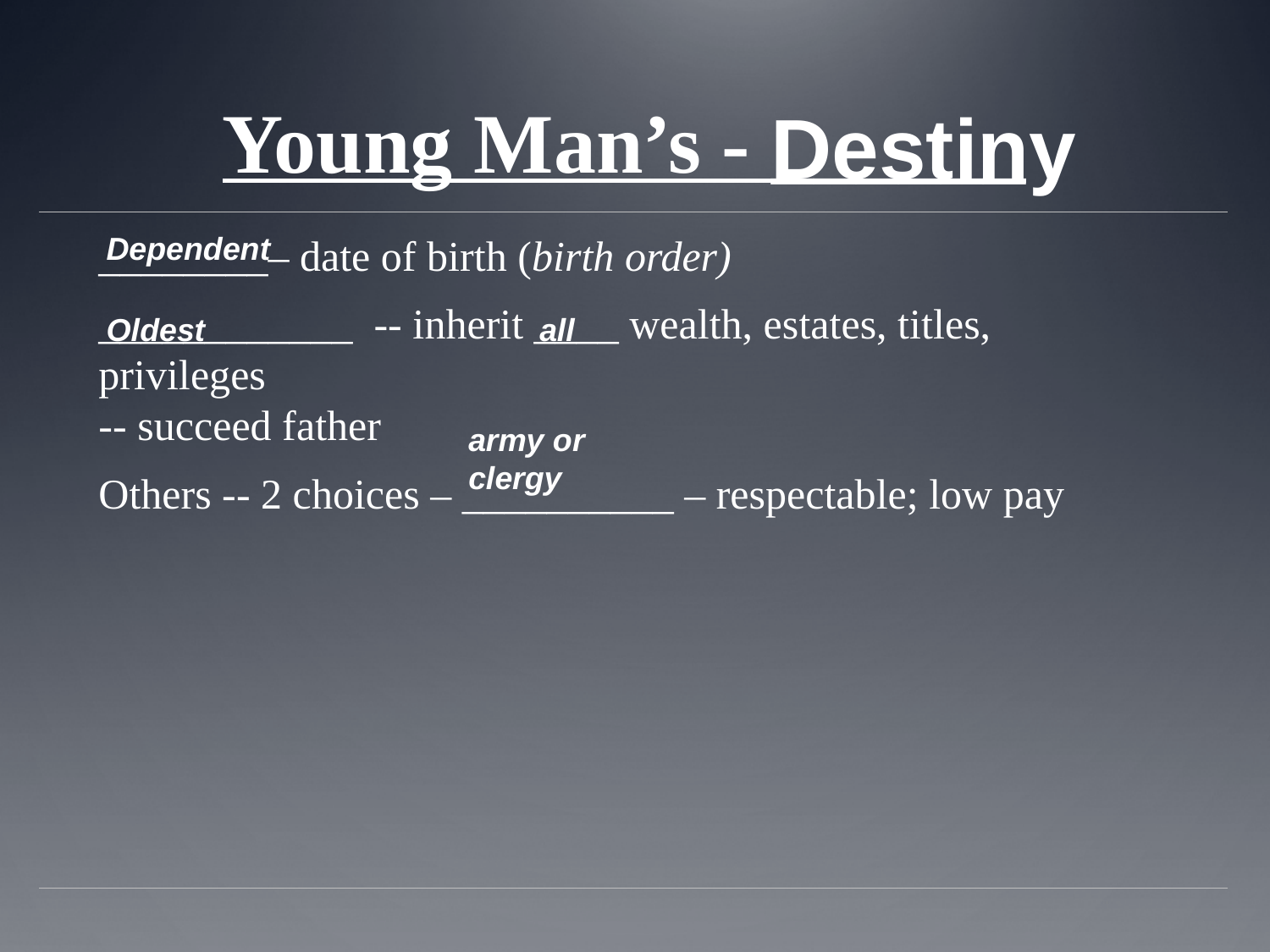

# Young Man’s - ______
Destiny
________– date of birth (birth order)
____________  -- inherit ____ wealth, estates, titles, privileges
-- succeed father
Others -- 2 choices – __________ – respectable; low pay

Dependent
Oldest
all
army or clergy